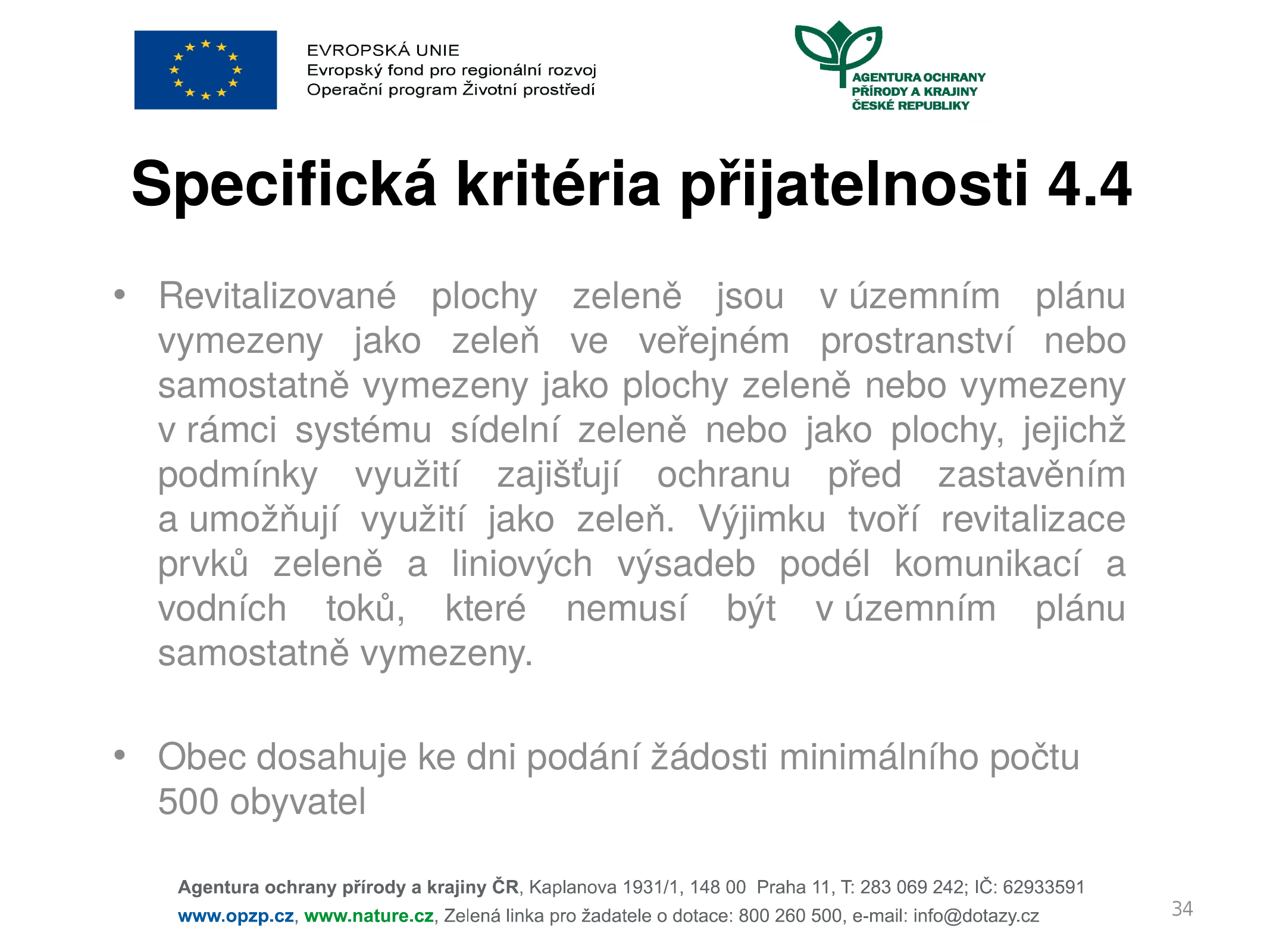

# Specifická kritéria přijatelnosti 4.4
Revitalizované plochy zeleně jsou v územním plánu vymezeny jako zeleň ve veřejném prostranství nebo samostatně vymezeny jako plochy zeleně nebo vymezeny v rámci sys­tému sídelní zeleně nebo jako plochy, jejichž podmínky využití zajišťují ochranu před zastavěním a umožňují využití jako zeleň. Výjimku tvoří revitalizace prvků zeleně a liniových výsadeb podél komunikací a vodních toků, které nemusí být v územním plánu samostatně vymezeny.

Obec dosahuje ke dni podání žádosti minimálního počtu 500 obyvatel

34